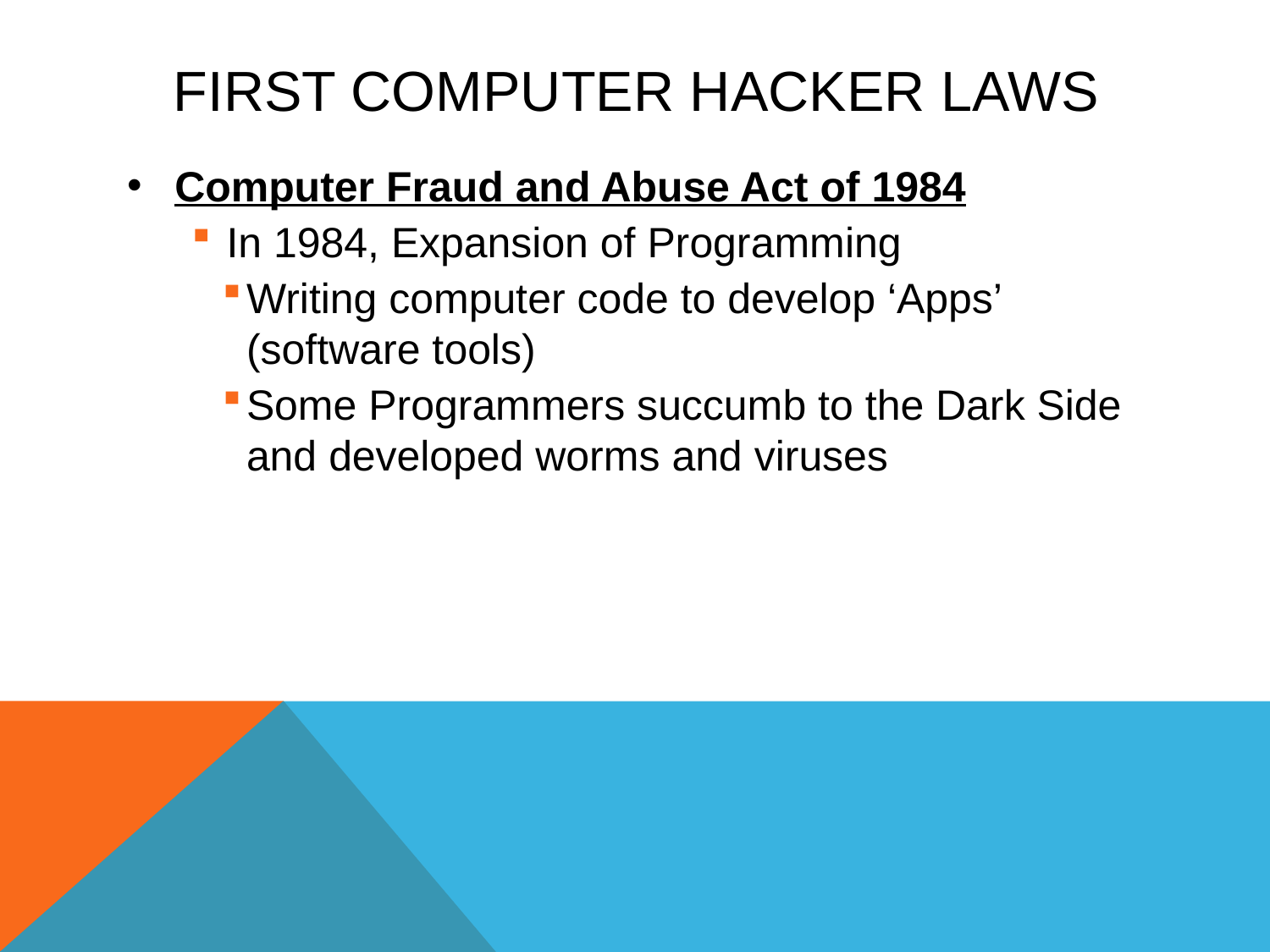

# First Computer Hacker Laws
Computer Fraud and Abuse Act of 1984
 In 1984, Expansion of Programming
Writing computer code to develop ‘Apps’ (software tools)
Some Programmers succumb to the Dark Side and developed worms and viruses